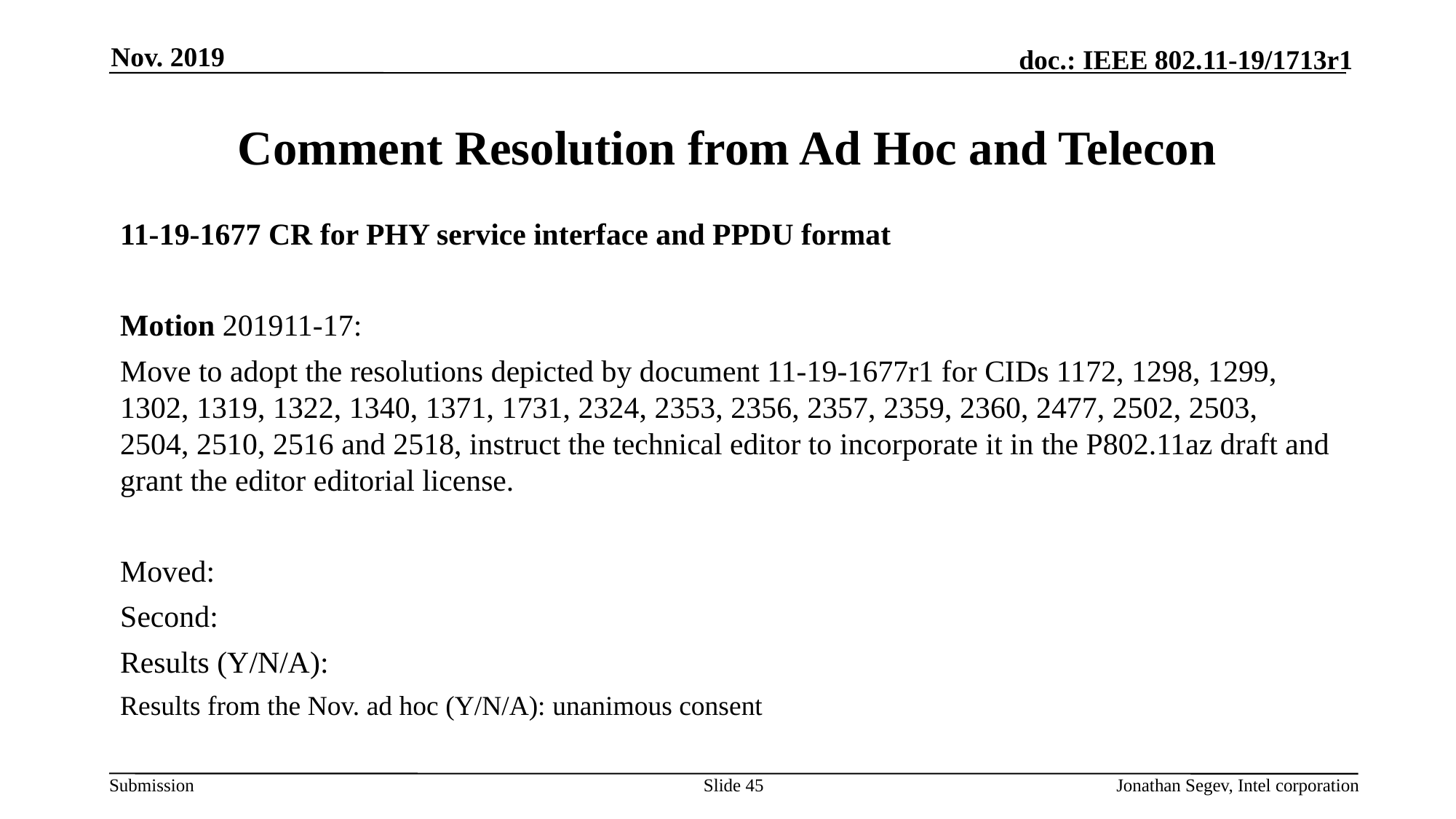

Nov. 2019
# Comment Resolution from Ad Hoc and Telecon
11-19-1677 CR for PHY service interface and PPDU format

Motion 201911-17:
Move to adopt the resolutions depicted by document 11-19-1677r1 for CIDs 1172, 1298, 1299, 1302, 1319, 1322, 1340, 1371, 1731, 2324, 2353, 2356, 2357, 2359, 2360, 2477, 2502, 2503, 2504, 2510, 2516 and 2518, instruct the technical editor to incorporate it in the P802.11az draft and grant the editor editorial license.

Moved:
Second:
Results (Y/N/A):
Results from the Nov. ad hoc (Y/N/A): unanimous consent

Slide 45
Jonathan Segev, Intel corporation